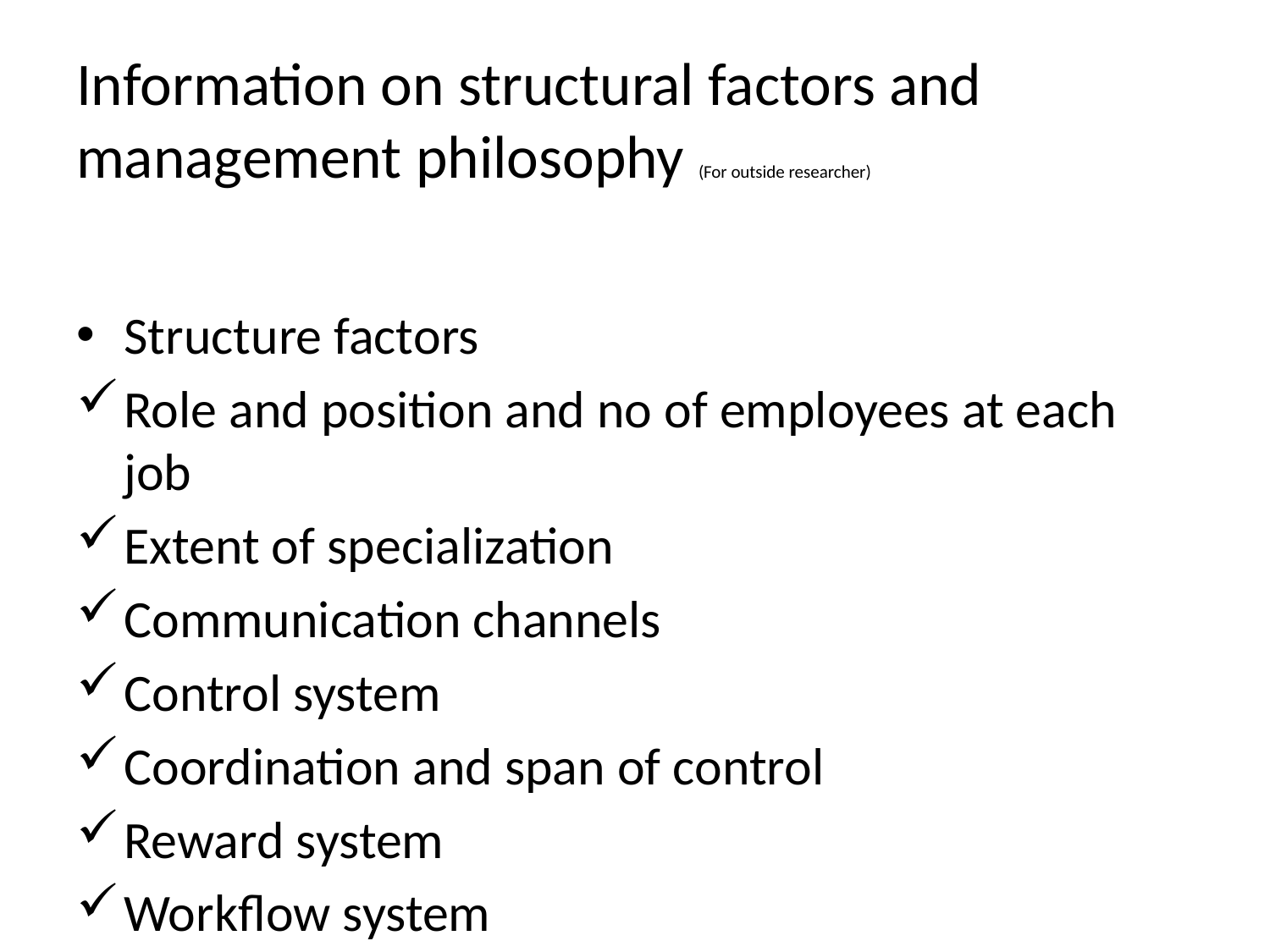

# Information on structural factors and management philosophy (For outside researcher)

Structure factors
Role and position and no of employees at each job
Extent of specialization
Communication channels
Control system
Coordination and span of control
Reward system
Workflow system